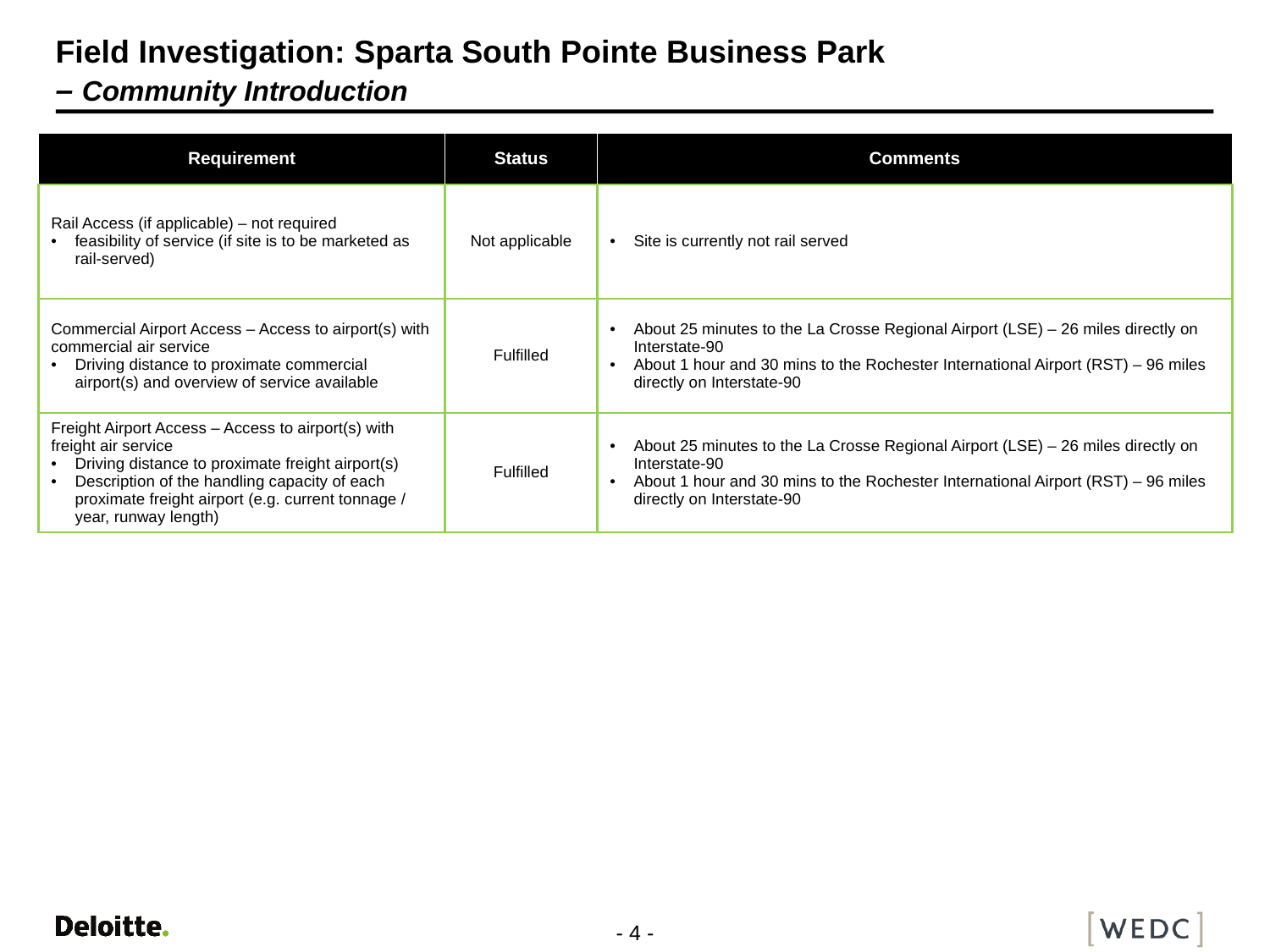

# Field Investigation: Sparta South Pointe Business Park – Community Introduction
| Requirement | Status | Comments |
| --- | --- | --- |
| Rail Access (if applicable) – not required feasibility of service (if site is to be marketed as rail-served) | Not applicable | Site is currently not rail served |
| Commercial Airport Access – Access to airport(s) with commercial air service Driving distance to proximate commercial airport(s) and overview of service available | Fulfilled | About 25 minutes to the La Crosse Regional Airport (LSE) – 26 miles directly on Interstate-90 About 1 hour and 30 mins to the Rochester International Airport (RST) – 96 miles directly on Interstate-90 |
| Freight Airport Access – Access to airport(s) with freight air service Driving distance to proximate freight airport(s) Description of the handling capacity of each proximate freight airport (e.g. current tonnage / year, runway length) | Fulfilled | About 25 minutes to the La Crosse Regional Airport (LSE) – 26 miles directly on Interstate-90 About 1 hour and 30 mins to the Rochester International Airport (RST) – 96 miles directly on Interstate-90 |